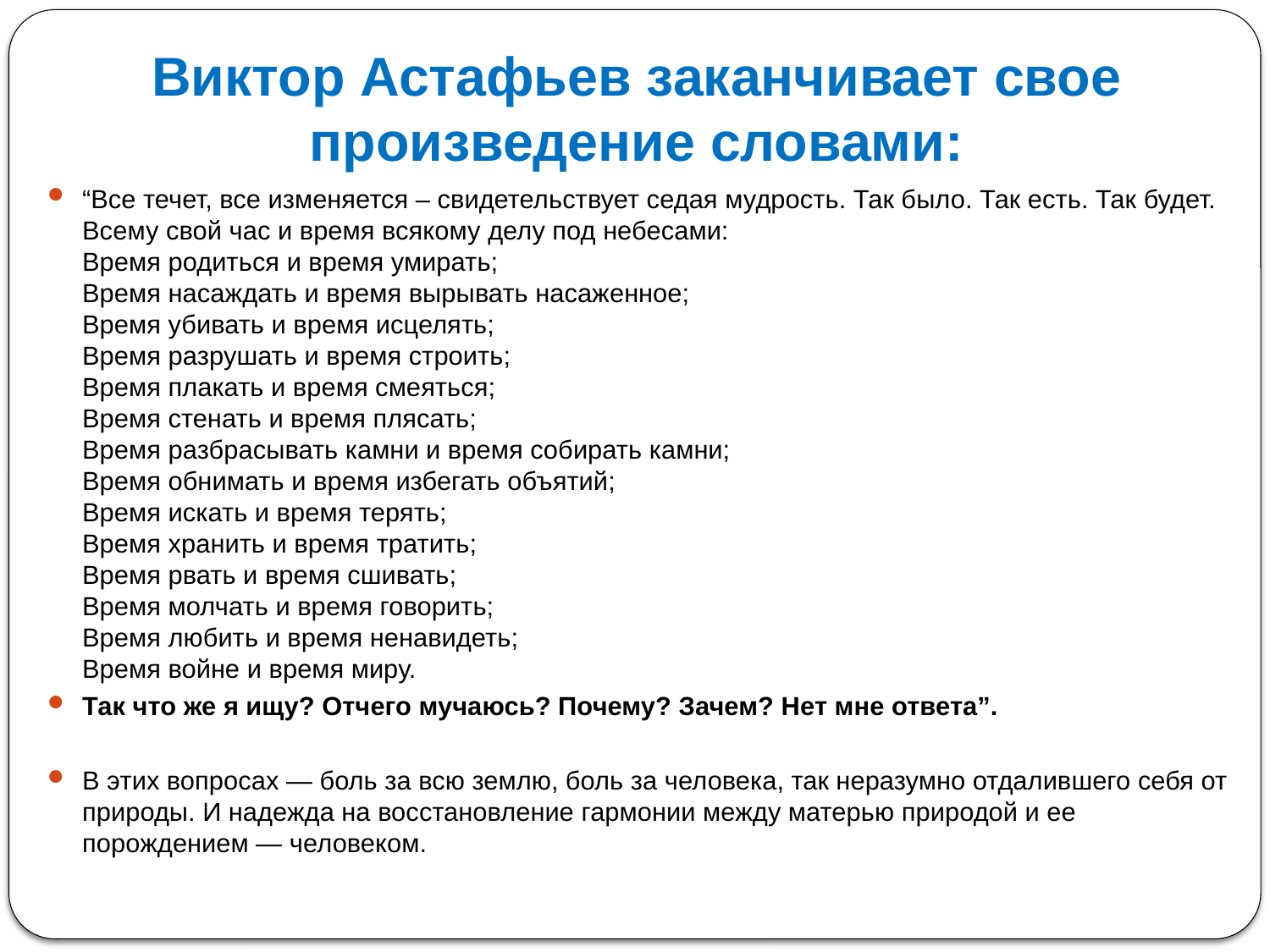

# Виктор Астафьев заканчивает свое произведение словами:
“Все течет, все изменяется – свидетельствует седая мудрость. Так было. Так есть. Так будет.
Всему свой час и время всякому делу под небесами:
Время родиться и время умирать;
Время насаждать и время вырывать насаженное;
Время убивать и время исцелять;
Время разрушать и время строить;
Время плакать и время смеяться;
Время стенать и время плясать;
Время разбрасывать камни и время собирать камни;
Время обнимать и время избегать объятий;
Время искать и время терять;
Время хранить и время тратить;
Время рвать и время сшивать;
Время молчать и время говорить;
Время любить и время ненавидеть;
Время войне и время миру.
Так что же я ищу? Отчего мучаюсь? Почему? Зачем? Нет мне ответа”.

В этих вопросах — боль за всю землю, боль за человека, так неразумно отдалившего себя от природы. И надежда на восстановление гармонии между матерью природой и ее порождением — человеком.